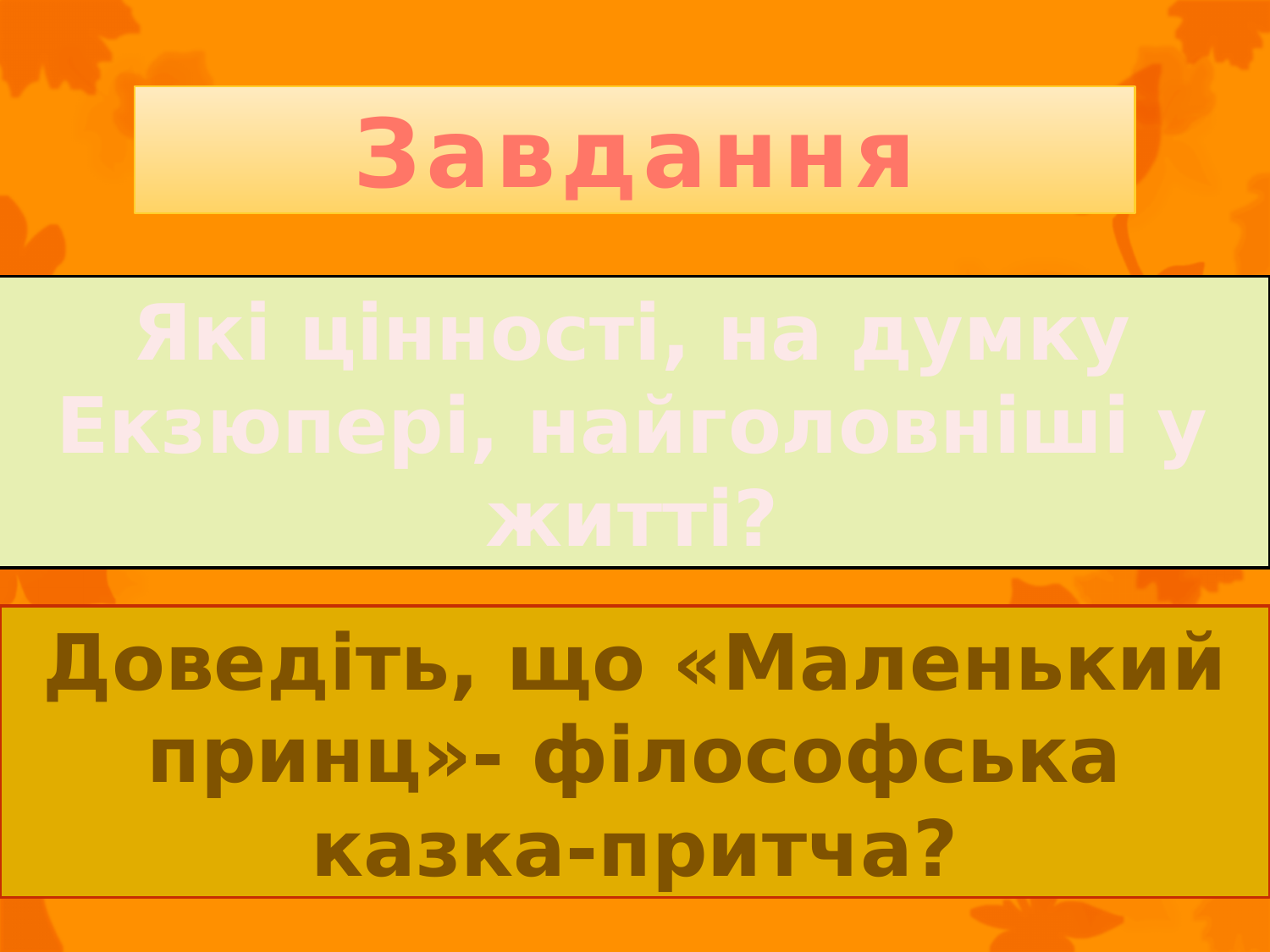

Завдання
Які цінності, на думку Екзюпері, найголовніші у житті?
Доведіть, що «Маленький принц»- філософська казка-притча?